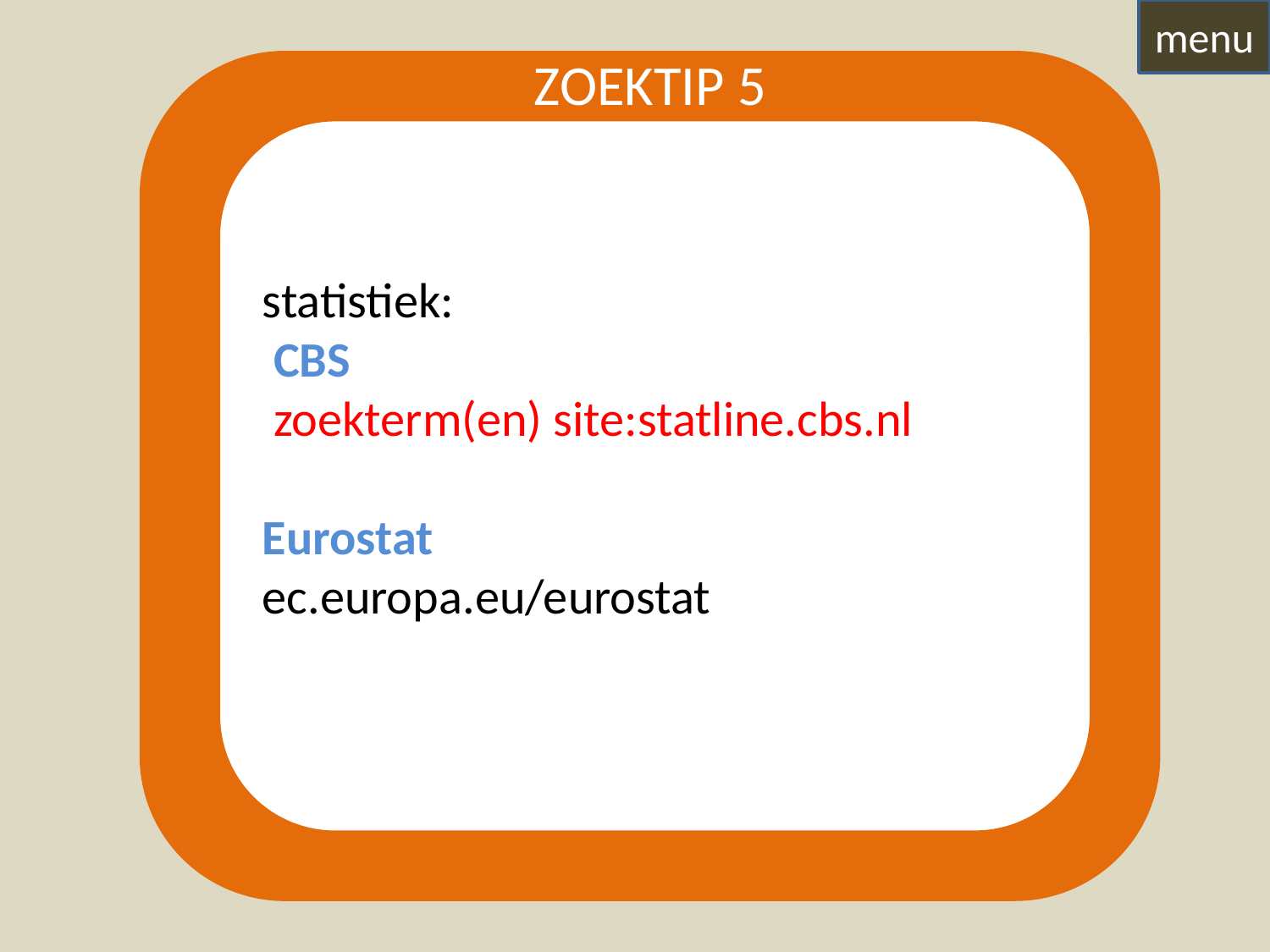

menu
ZOEKTIP 5

statistiek:
 CBS
 zoekterm(en) site:statline.cbs.nl

Eurostat
ec.europa.eu/eurostat